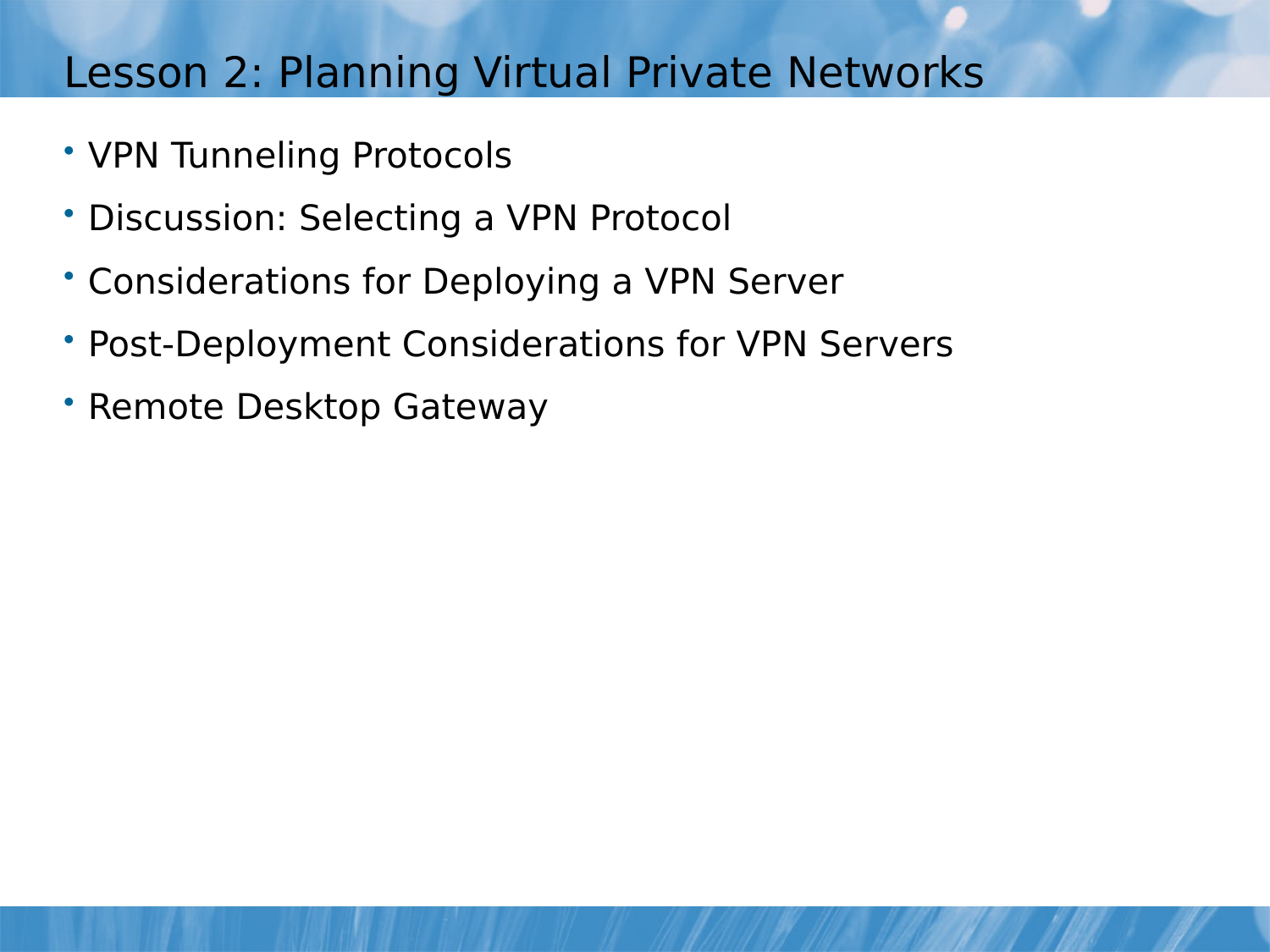

# Lesson 2: Planning Virtual Private Networks
VPN Tunneling Protocols
Discussion: Selecting a VPN Protocol
Considerations for Deploying a VPN Server
Post-Deployment Considerations for VPN Servers
Remote Desktop Gateway